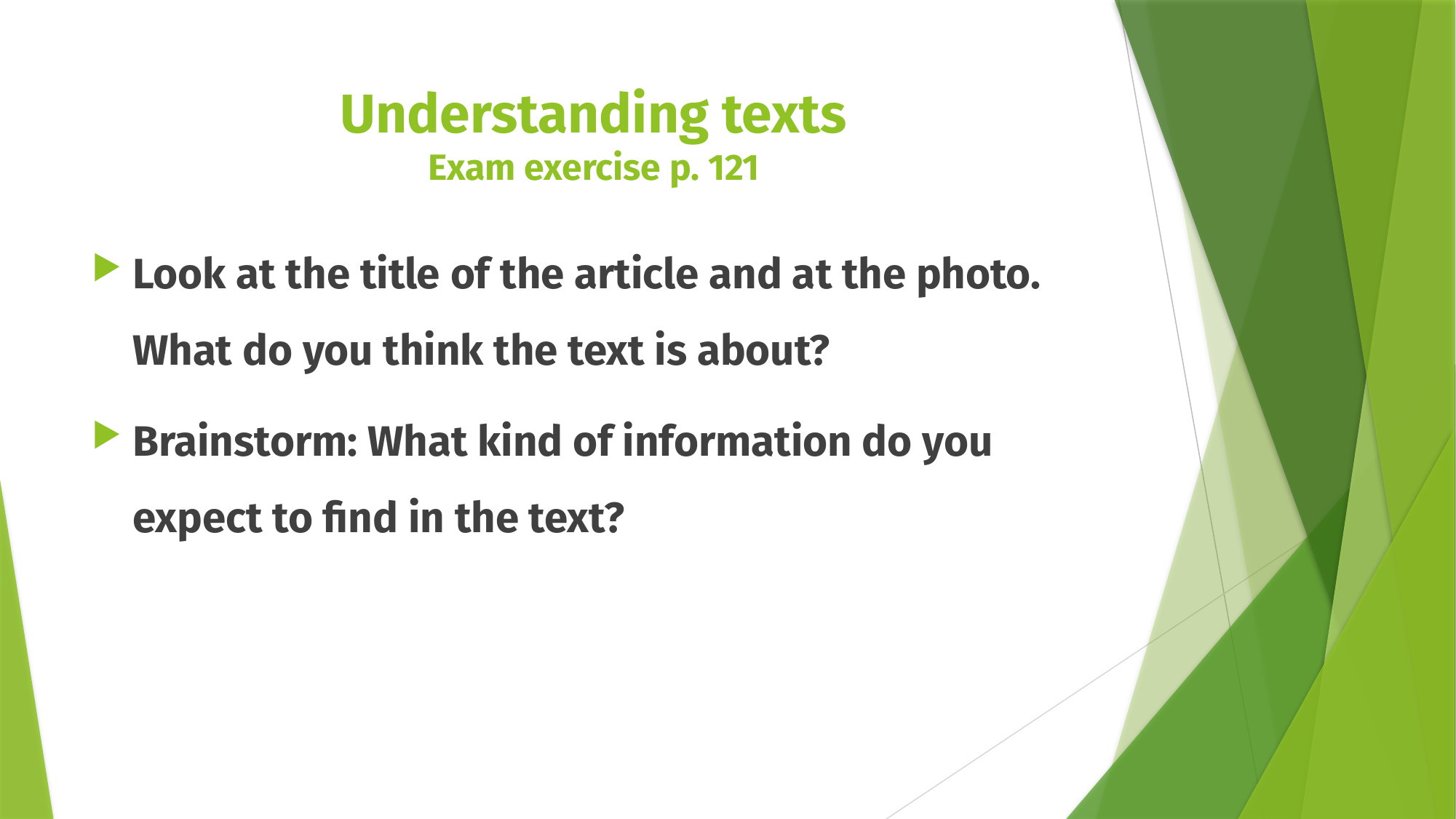

# Understanding texts Exam exercise p. 121
Look at the title of the article and at the photo. What do you think the text is about?
Brainstorm: What kind of information do you expect to find in the text?